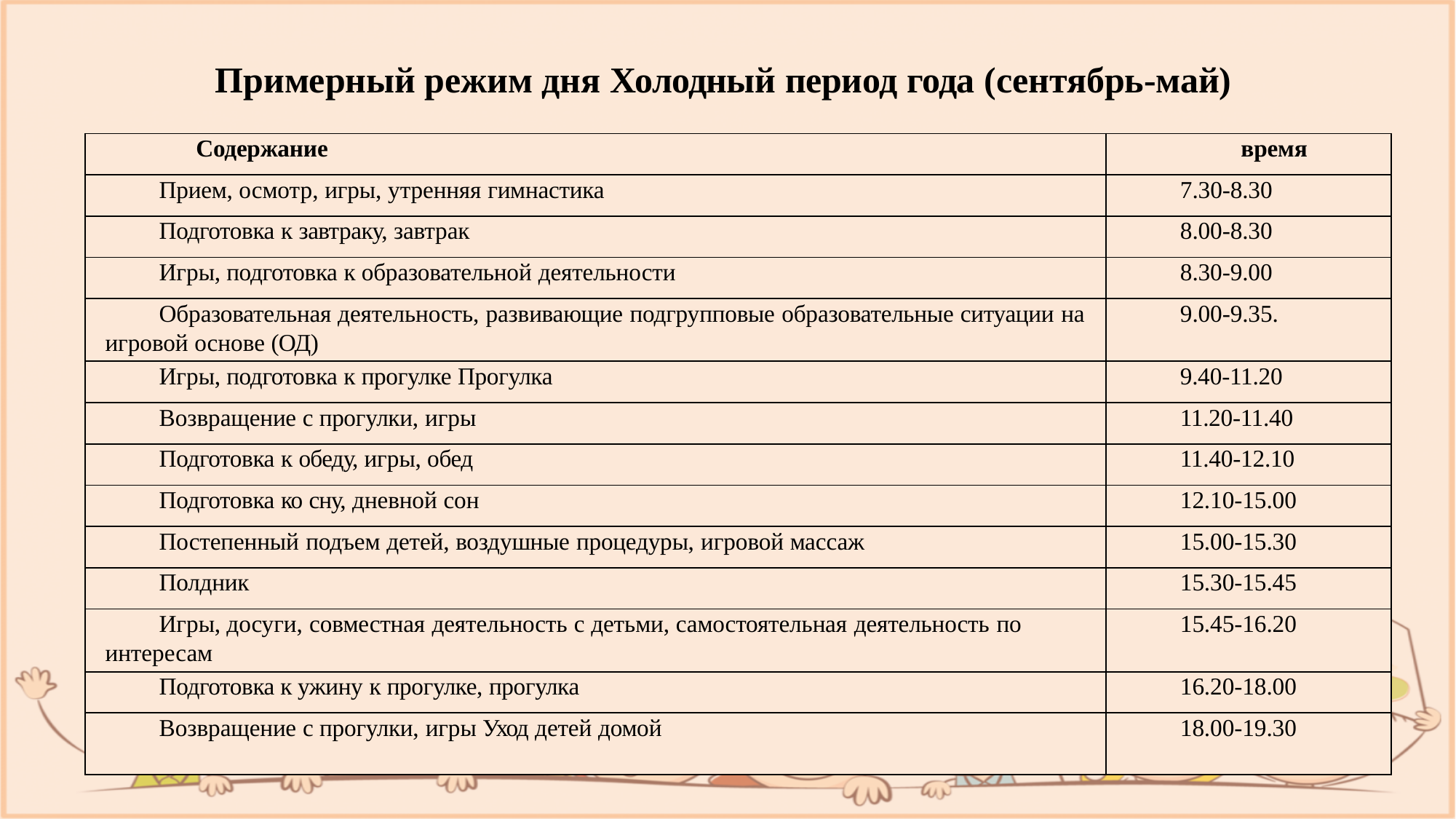

# Примерный режим дня Холодный период года (сентябрь-май)
| Содержание | время |
| --- | --- |
| Прием, осмотр, игры, утренняя гимнастика | 7.30-8.30 |
| Подготовка к завтраку, завтрак | 8.00-8.30 |
| Игры, подготовка к образовательной деятельности | 8.30-9.00 |
| Образовательная деятельность, развивающие подгрупповые образовательные ситуации на игровой основе (ОД) | 9.00-9.35. |
| Игры, подготовка к прогулке Прогулка | 9.40-11.20 |
| Возвращение с прогулки, игры | 11.20-11.40 |
| Подготовка к обеду, игры, обед | 11.40-12.10 |
| Подготовка ко сну, дневной сон | 12.10-15.00 |
| Постепенный подъем детей, воздушные процедуры, игровой массаж | 15.00-15.30 |
| Полдник | 15.30-15.45 |
| Игры, досуги, совместная деятельность с детьми, самостоятельная деятельность по интересам | 15.45-16.20 |
| Подготовка к ужину к прогулке, прогулка | 16.20-18.00 |
| Возвращение с прогулки, игры Уход детей домой | 18.00-19.30 |